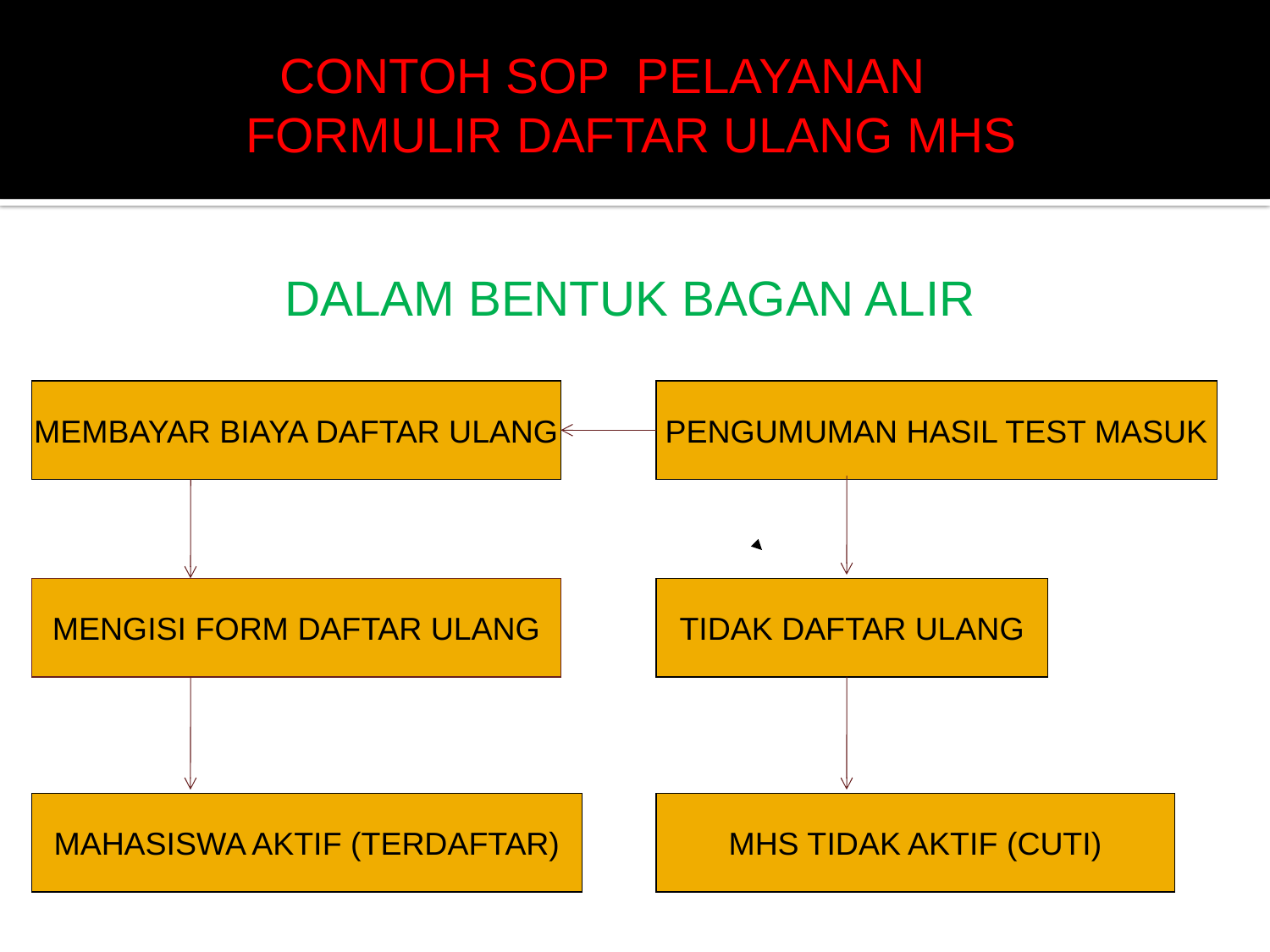

CONTOH SOP  PELAYANAN  FORMULIR DAFTAR ULANG MHS
DALAM BENTUK BAGAN ALIR
MEMBAYAR BIAYA DAFTAR ULANG
PENGUMUMAN HASIL TEST MASUK

MENGISI FORM DAFTAR ULANG
TIDAK DAFTAR ULANG
MAHASISWA AKTIF (TERDAFTAR)
MHS TIDAK AKTIF (CUTI)